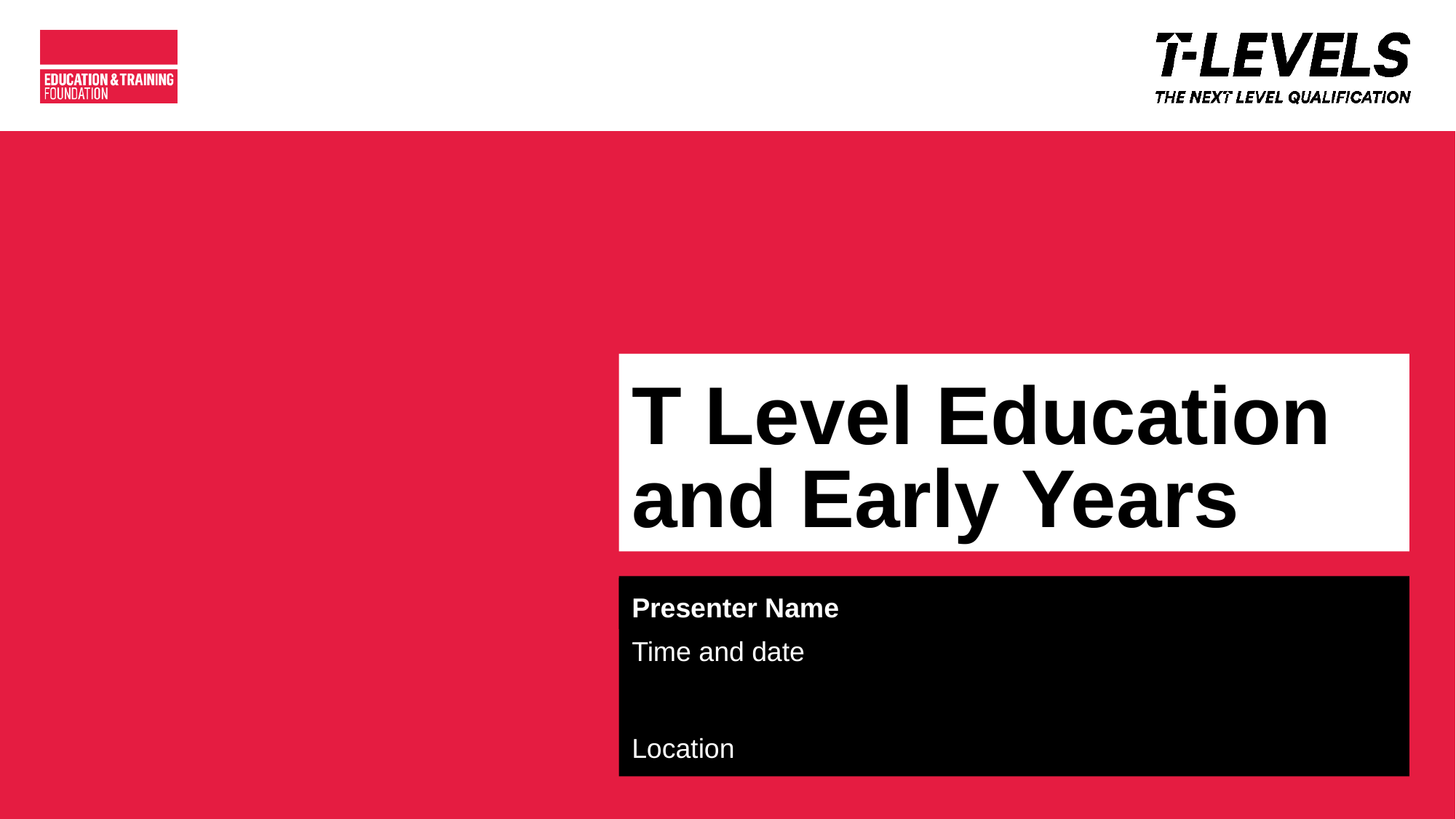

# T Level Education and Early Years
Presenter Name
Time and date
Location